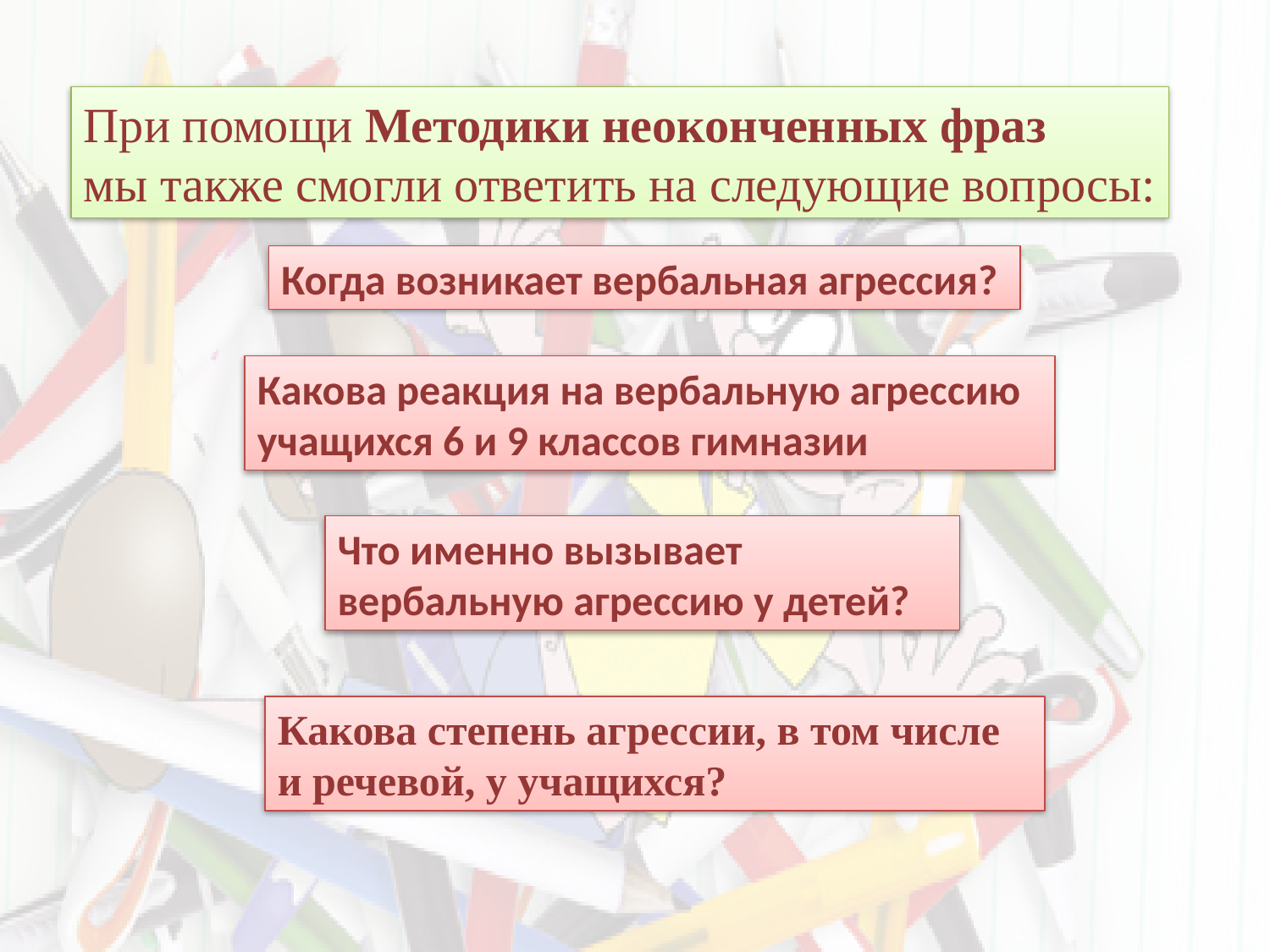

При помощи Методики неоконченных фраз
мы также смогли ответить на следующие вопросы:
Когда возникает вербальная агрессия?
Какова реакция на вербальную агрессию учащихся 6 и 9 классов гимназии
Что именно вызывает вербальную агрессию у детей?
Какова степень агрессии, в том числе и речевой, у учащихся?